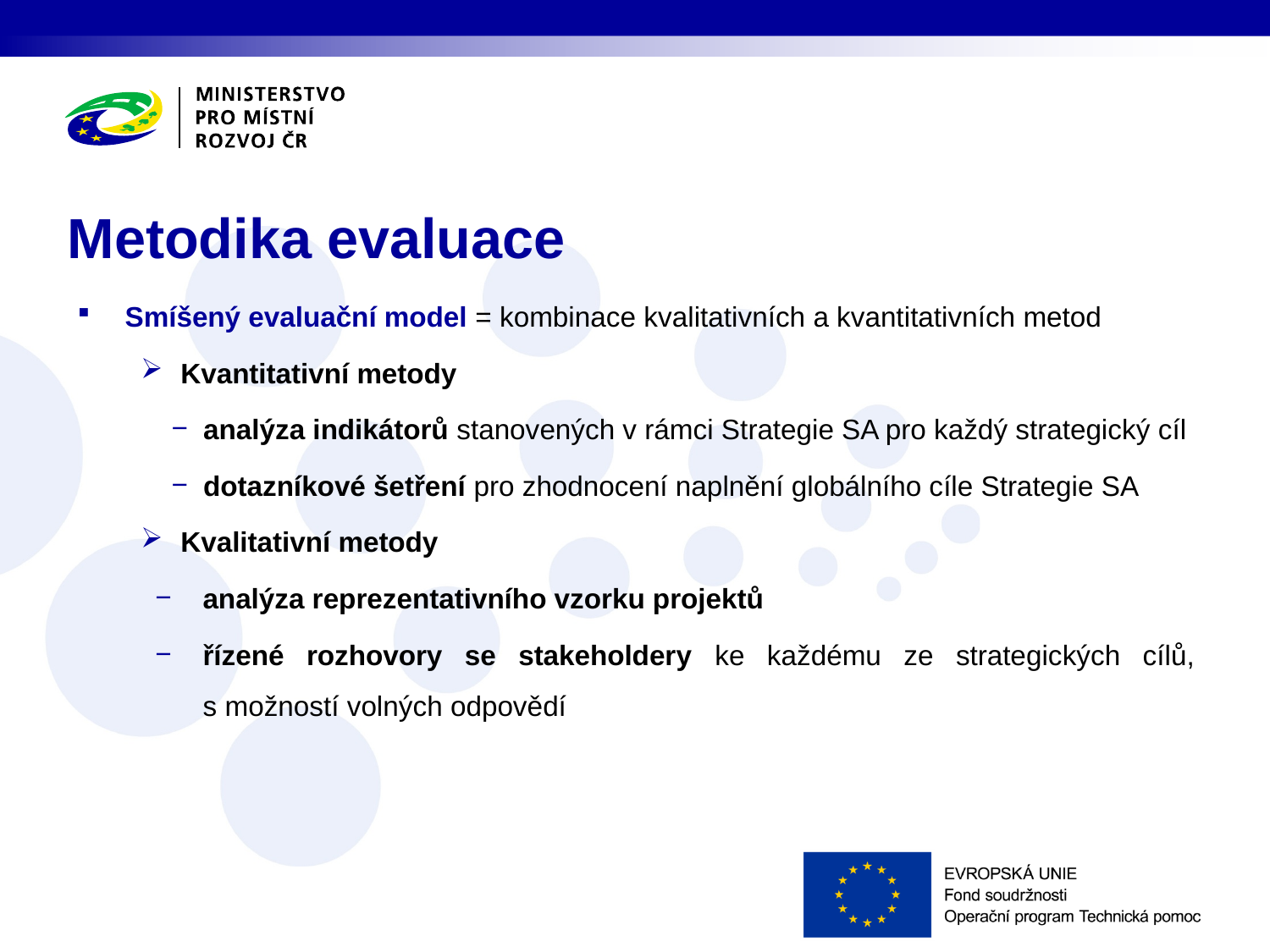

# Metodika evaluace
Smíšený evaluační model = kombinace kvalitativních a kvantitativních metod
Kvantitativní metody
analýza indikátorů stanovených v rámci Strategie SA pro každý strategický cíl
dotazníkové šetření pro zhodnocení naplnění globálního cíle Strategie SA
Kvalitativní metody
analýza reprezentativního vzorku projektů
řízené rozhovory se stakeholdery ke každému ze strategických cílů, s možností volných odpovědí